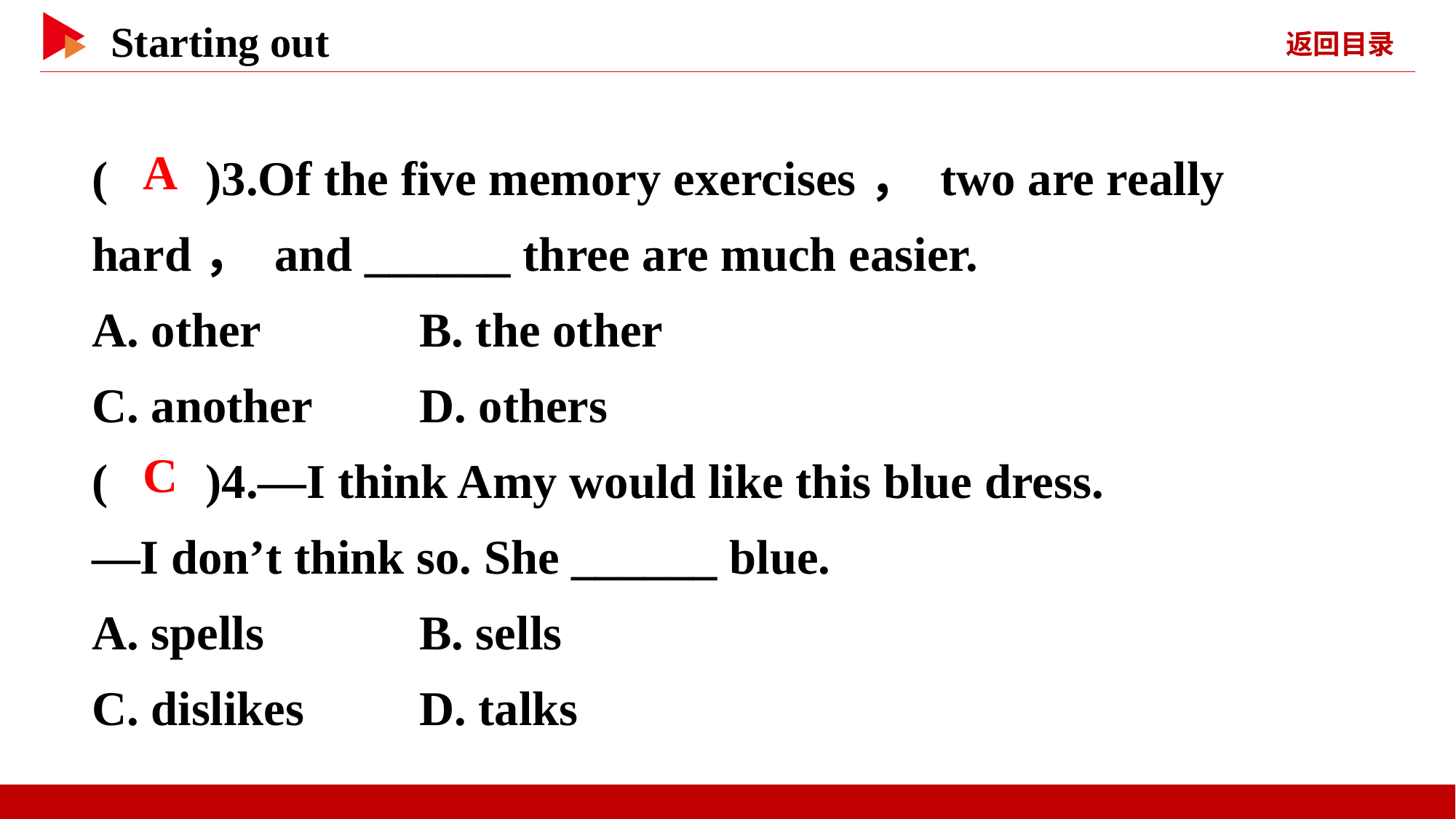

(        )3.Of the five memory exercises， two are really hard， and ______ three are much easier.
A. other		B. the other
C. another	D. others
(        )4.—I think Amy would like this blue dress.
—I don’t think so. She ______ blue.
A. spells		B. sells
C. dislikes		D. talks
   A
   C